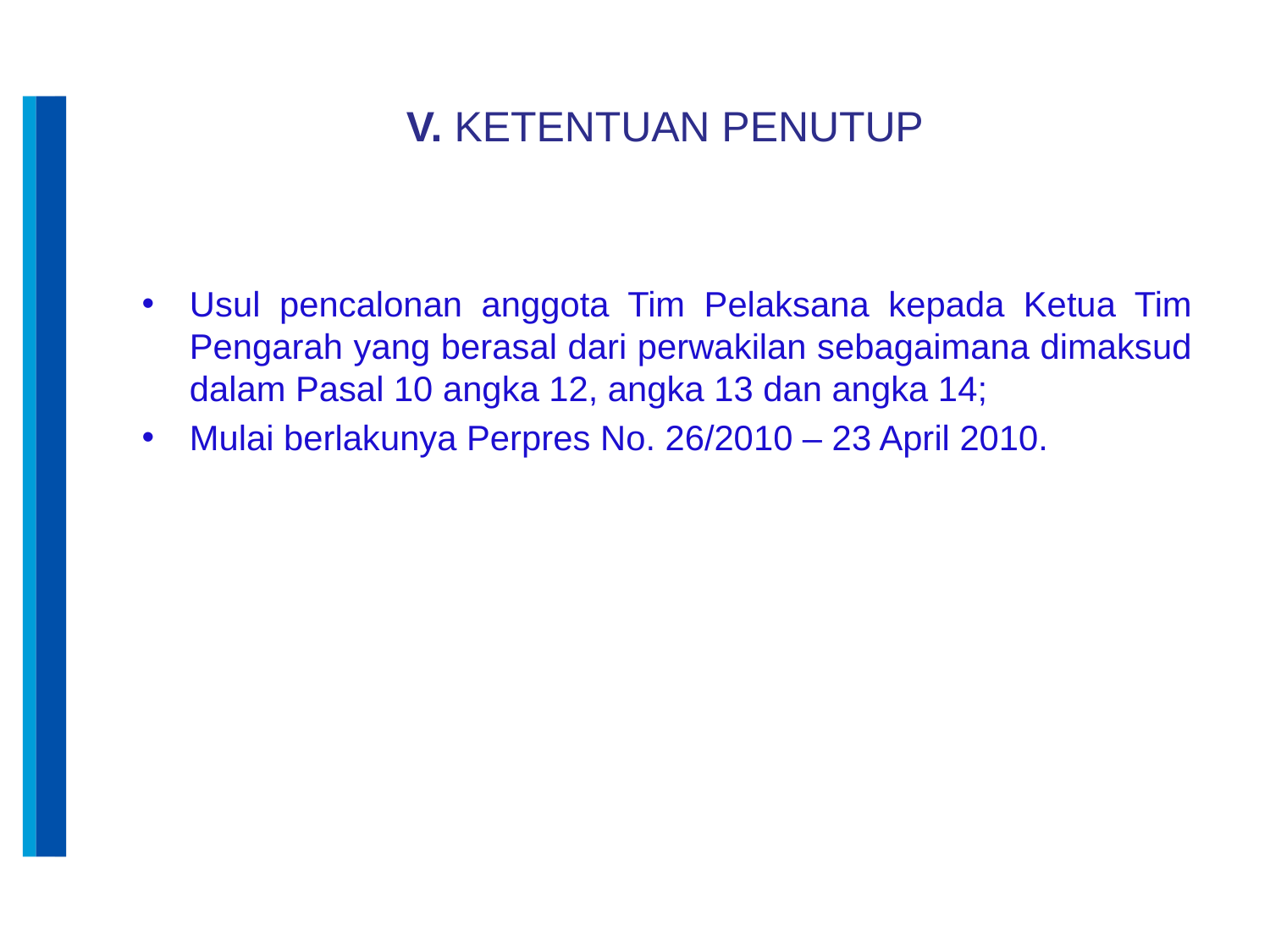

V. KETENTUAN PENUTUP

Usul pencalonan anggota Tim Pelaksana kepada Ketua Tim Pengarah yang berasal dari perwakilan sebagaimana dimaksud dalam Pasal 10 angka 12, angka 13 dan angka 14;
Mulai berlakunya Perpres No. 26/2010 – 23 April 2010.